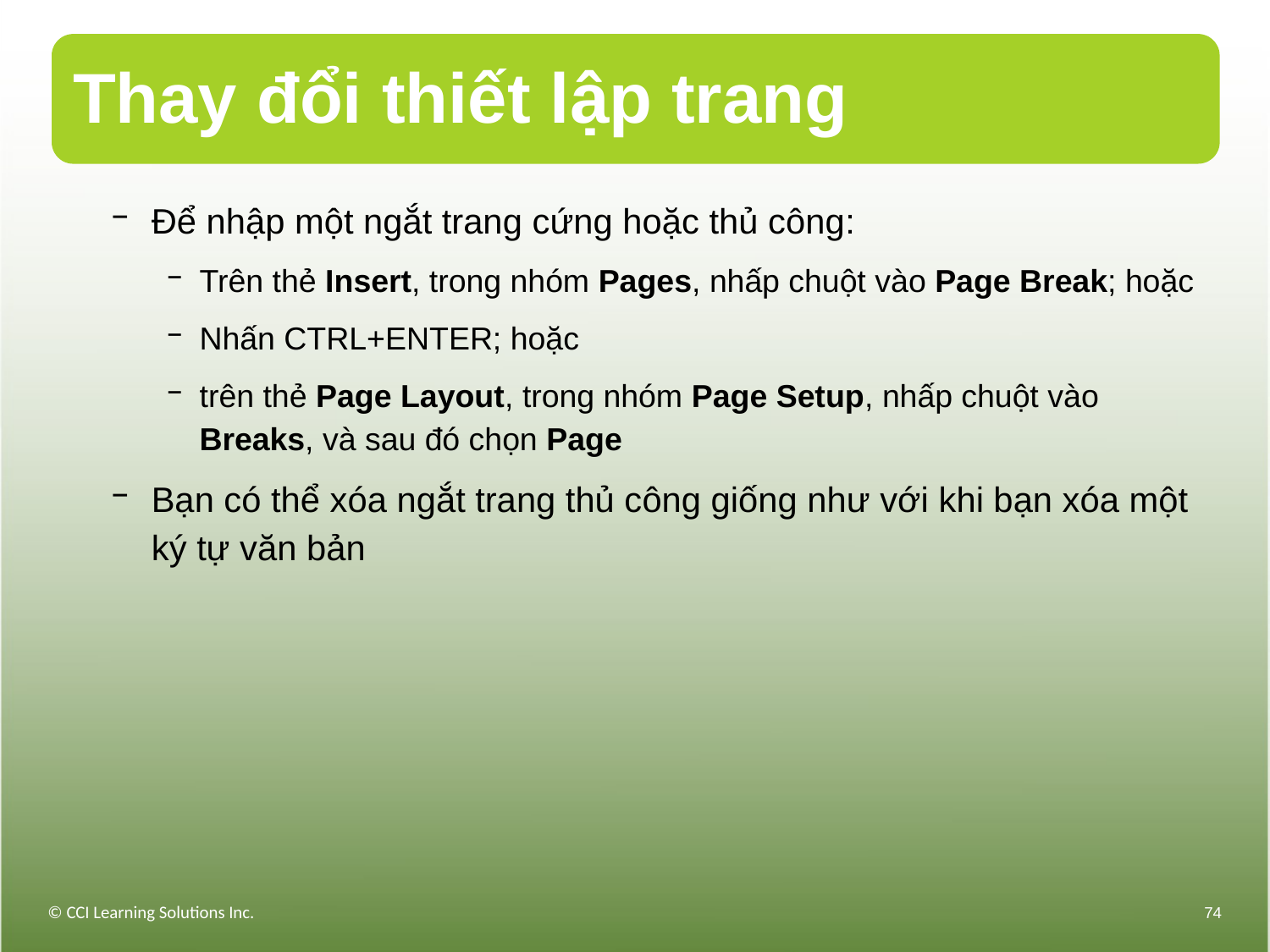

# Thay đổi thiết lập trang
Để nhập một ngắt trang cứng hoặc thủ công:
Trên thẻ Insert, trong nhóm Pages, nhấp chuột vào Page Break; hoặc
Nhấn CTRL+ENTER; hoặc
trên thẻ Page Layout, trong nhóm Page Setup, nhấp chuột vào Breaks, và sau đó chọn Page
Bạn có thể xóa ngắt trang thủ công giống như với khi bạn xóa một ký tự văn bản

© CCI Learning Solutions Inc.
74